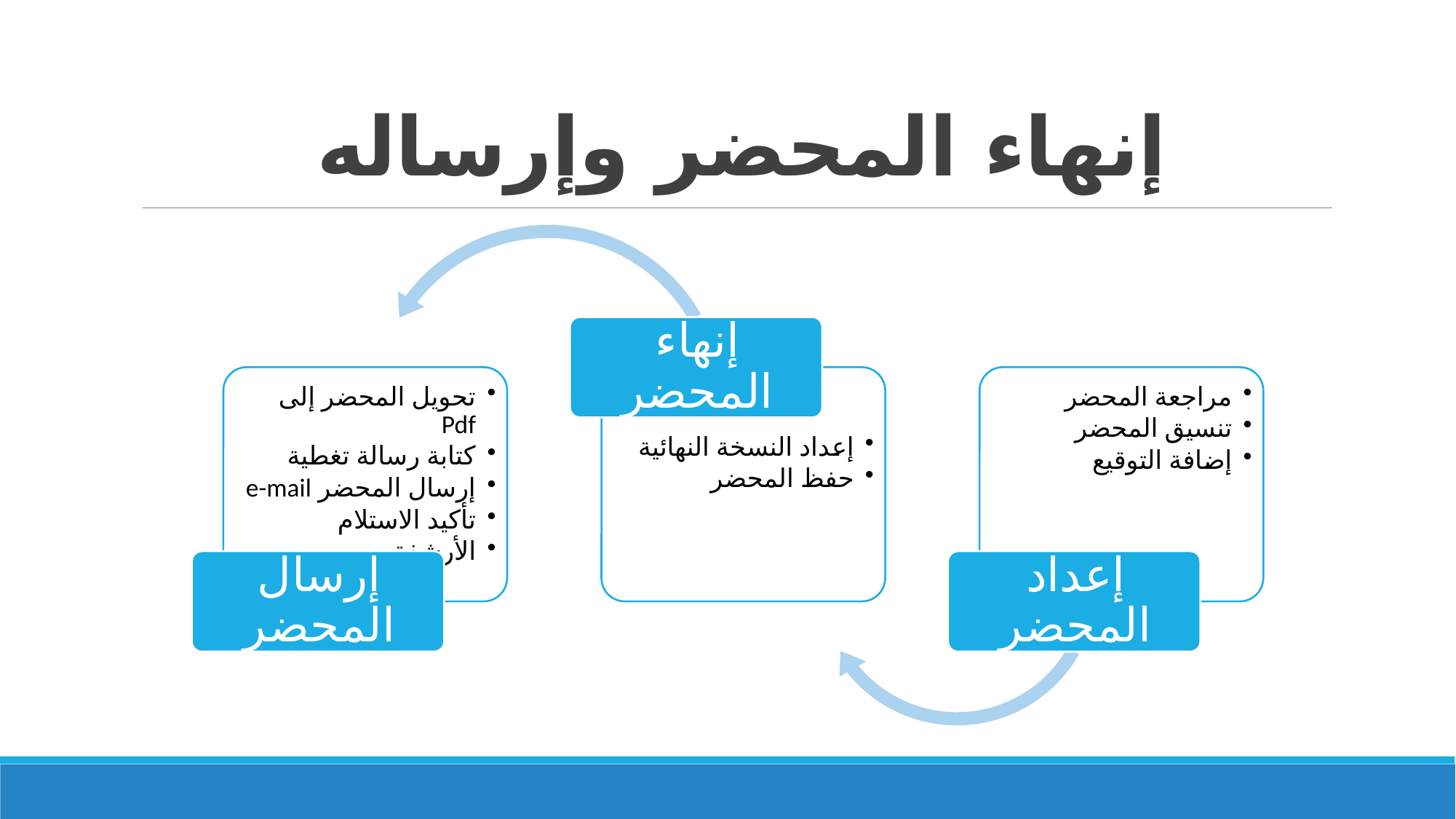

# إنهاء المحضر وإرساله
مراجعة المحضر
تنسيق المحضر
إضافة التوقيع
إعداد المحضر
إعداد النسخة النهائية
حفظ المحضر

إنهاء المحضر
تحويل المحضر إلى Pdf
كتابة رسالة تغطية
إرسال المحضر e-mail
تأكيد الاستلام
الأرشفة
إرسال المحضر